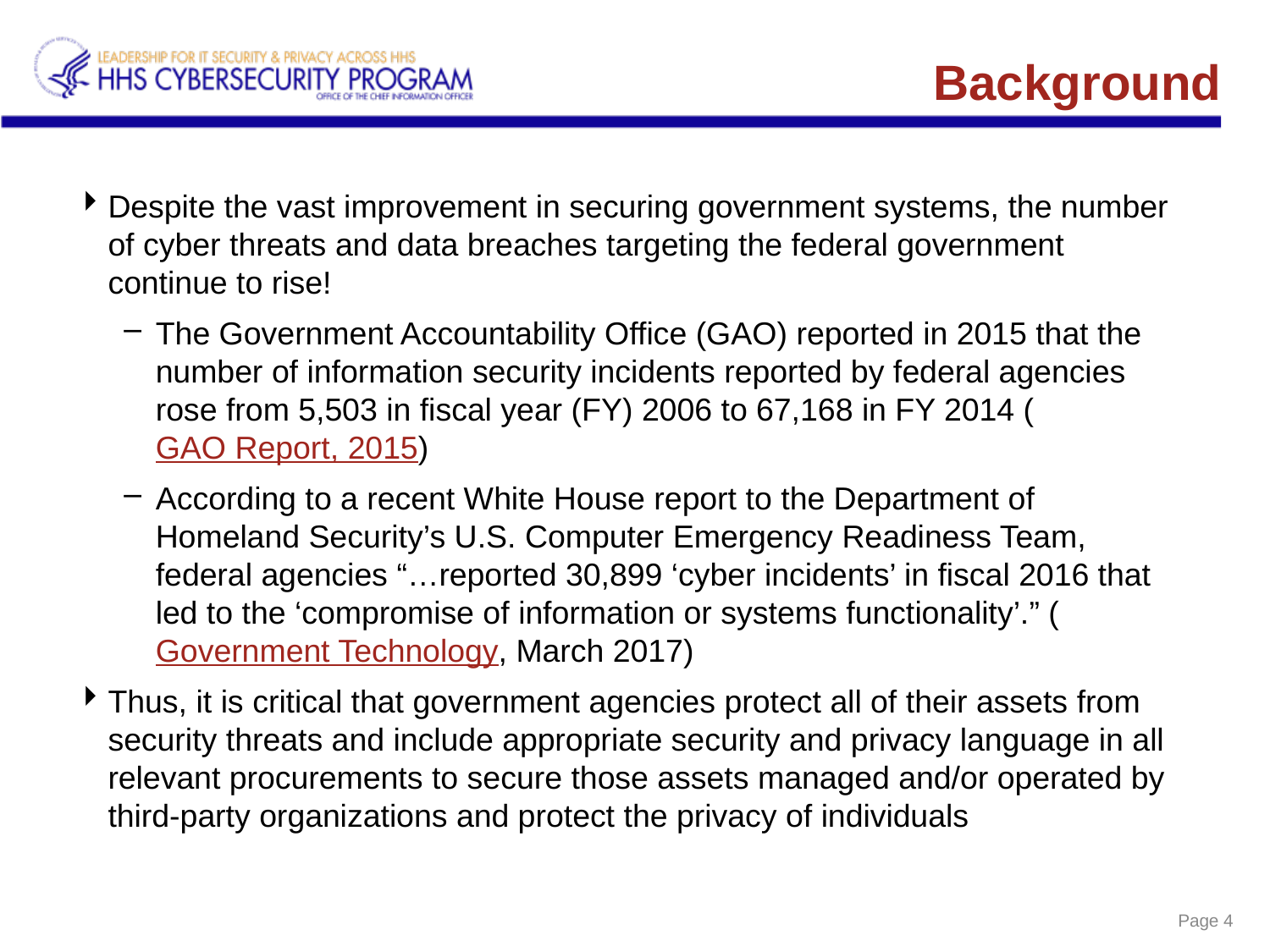

# Background
Despite the vast improvement in securing government systems, the number of cyber threats and data breaches targeting the federal government continue to rise!
The Government Accountability Office (GAO) reported in 2015 that the number of information security incidents reported by federal agencies rose from 5,503 in fiscal year (FY) 2006 to 67,168 in FY 2014 (GAO Report, 2015)
According to a recent White House report to the Department of Homeland Security’s U.S. Computer Emergency Readiness Team, federal agencies “…reported 30,899 ‘cyber incidents’ in fiscal 2016 that led to the ‘compromise of information or systems functionality’.” (Government Technology, March 2017)
Thus, it is critical that government agencies protect all of their assets from security threats and include appropriate security and privacy language in all relevant procurements to secure those assets managed and/or operated by third-party organizations and protect the privacy of individuals

Page 4